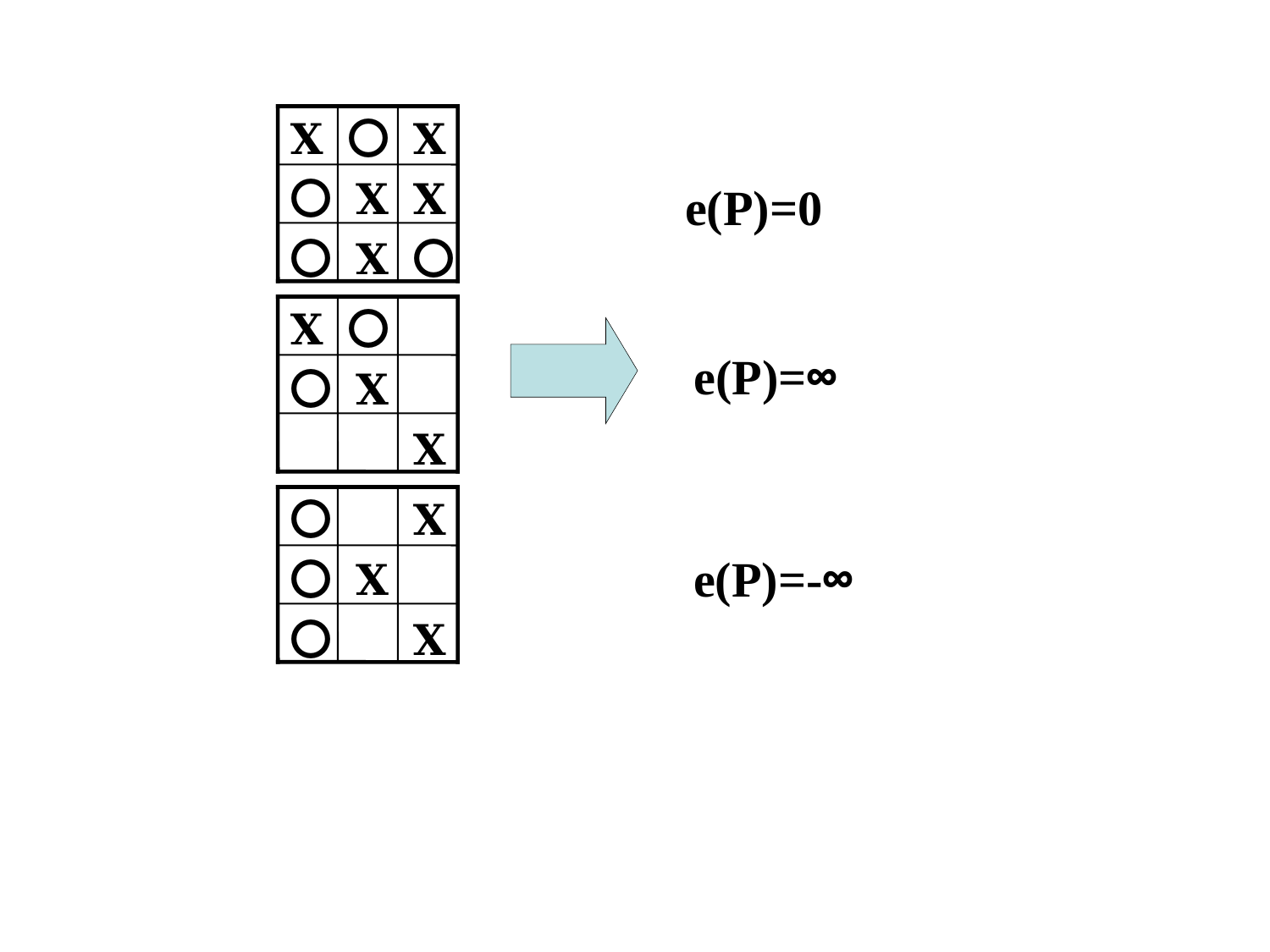

Ⅹ
〇

Ⅹ

〇
Ⅹ
Ⅹ

〇
Ⅹ
〇

e(P)=0

Ⅹ
〇

〇
Ⅹ

Ⅹ

e(P)=∞

〇

Ⅹ

〇
Ⅹ

〇

Ⅹ

e(P)=-∞